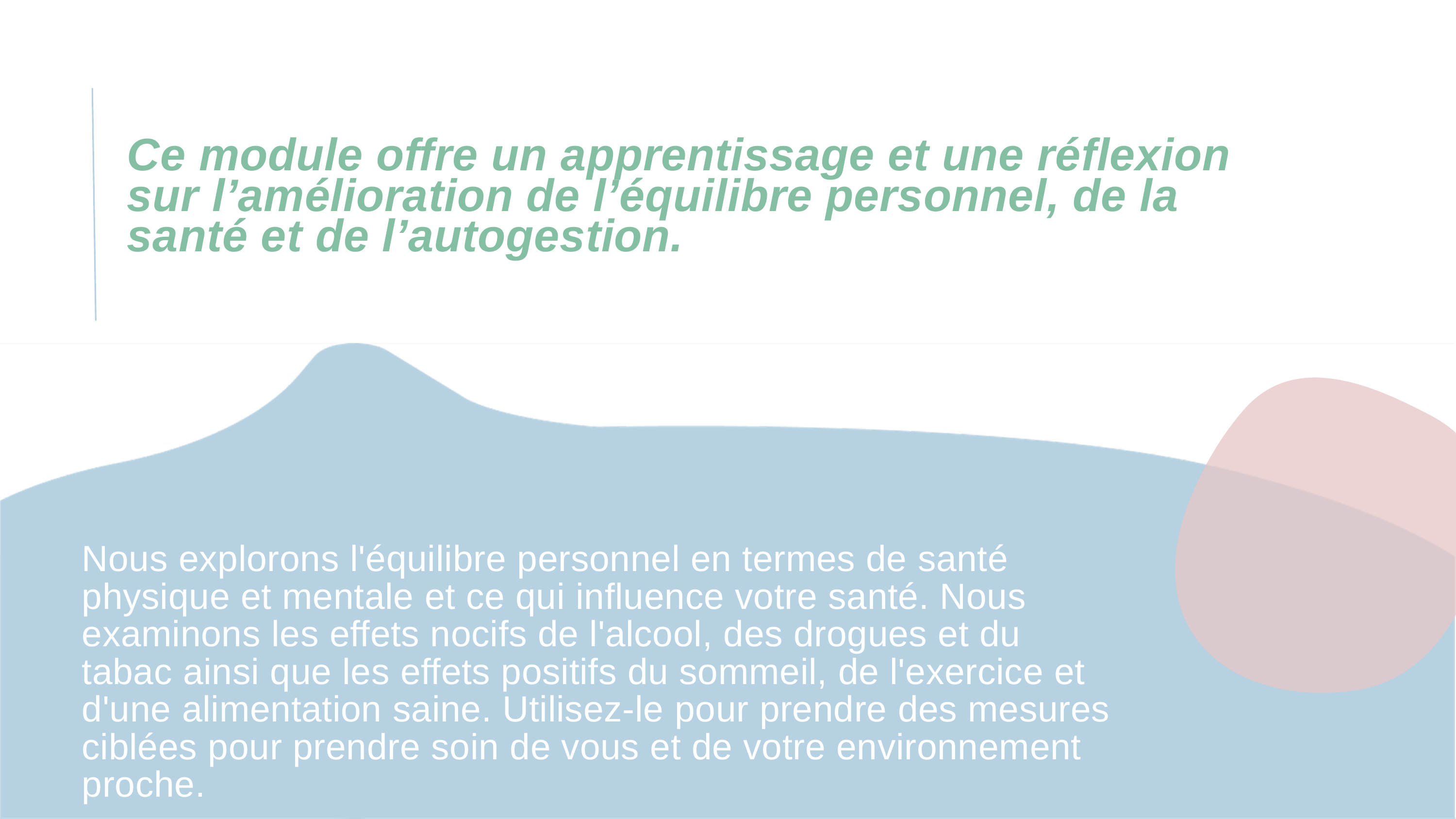

Ce module offre un apprentissage et une réflexion sur l’amélioration de l’équilibre personnel, de la santé et de l’autogestion.

Nous explorons l'équilibre personnel en termes de santé physique et mentale et ce qui influence votre santé. Nous examinons les effets nocifs de l'alcool, des drogues et du tabac ainsi que les effets positifs du sommeil, de l'exercice et d'une alimentation saine. Utilisez-le pour prendre des mesures ciblées pour prendre soin de vous et de votre environnement proche.